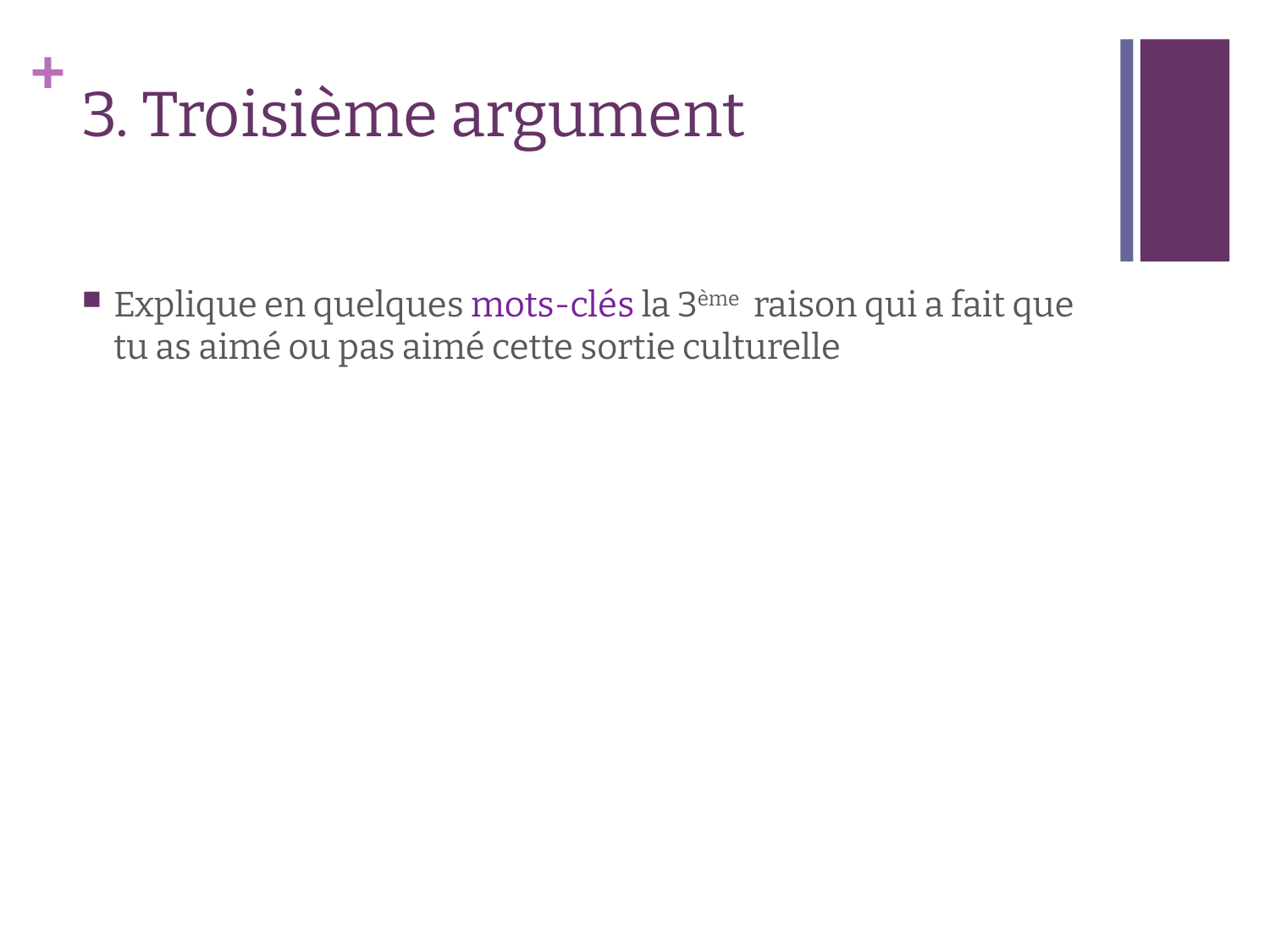

# 3. Troisième argument
Explique en quelques mots-clés la 3ème  raison qui a fait que tu as aimé ou pas aimé cette sortie culturelle